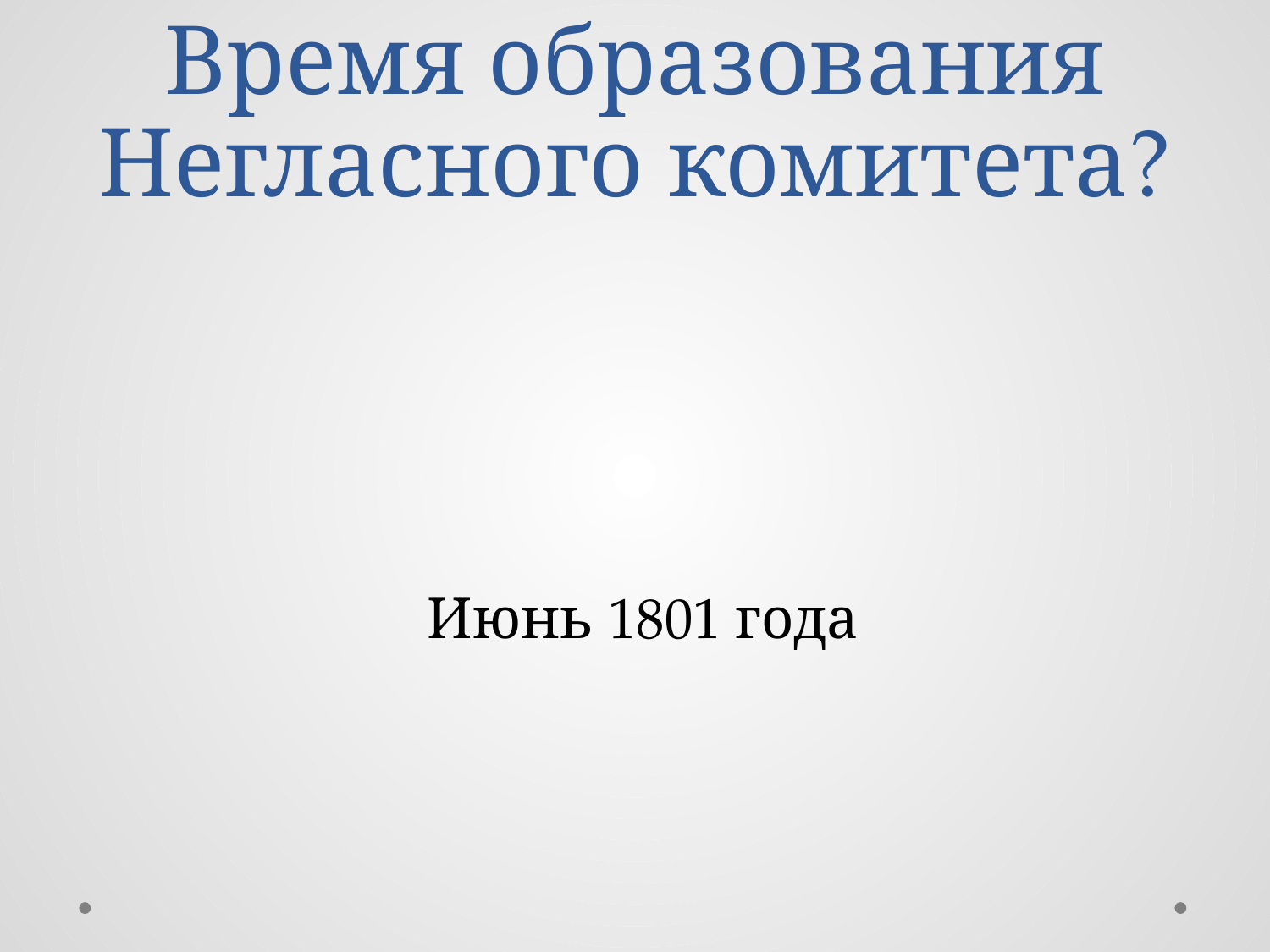

# Время образования Негласного комитета?

Июнь 1801 года